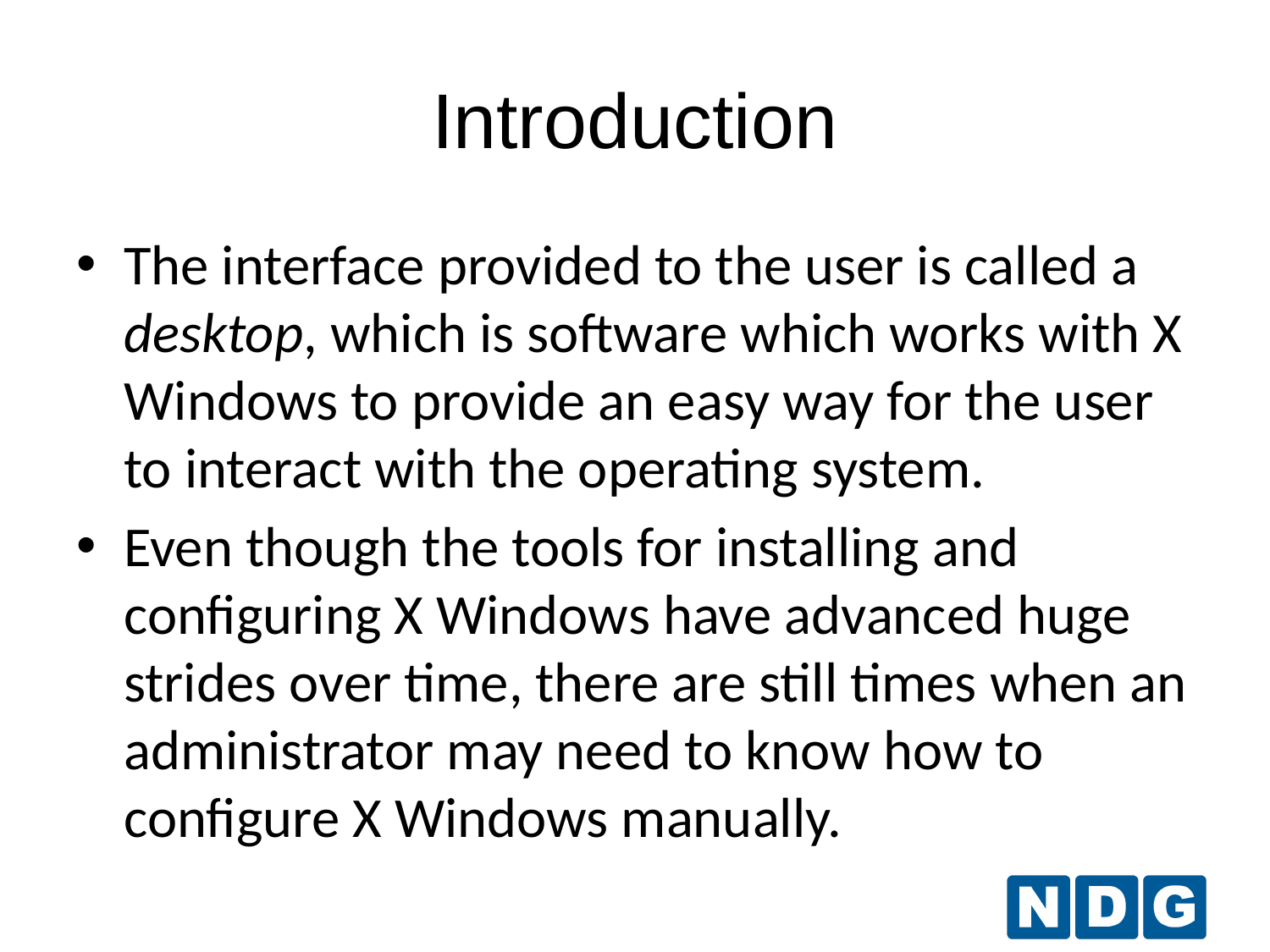

Introduction
The interface provided to the user is called a desktop, which is software which works with X Windows to provide an easy way for the user to interact with the operating system.
Even though the tools for installing and configuring X Windows have advanced huge strides over time, there are still times when an administrator may need to know how to configure X Windows manually.